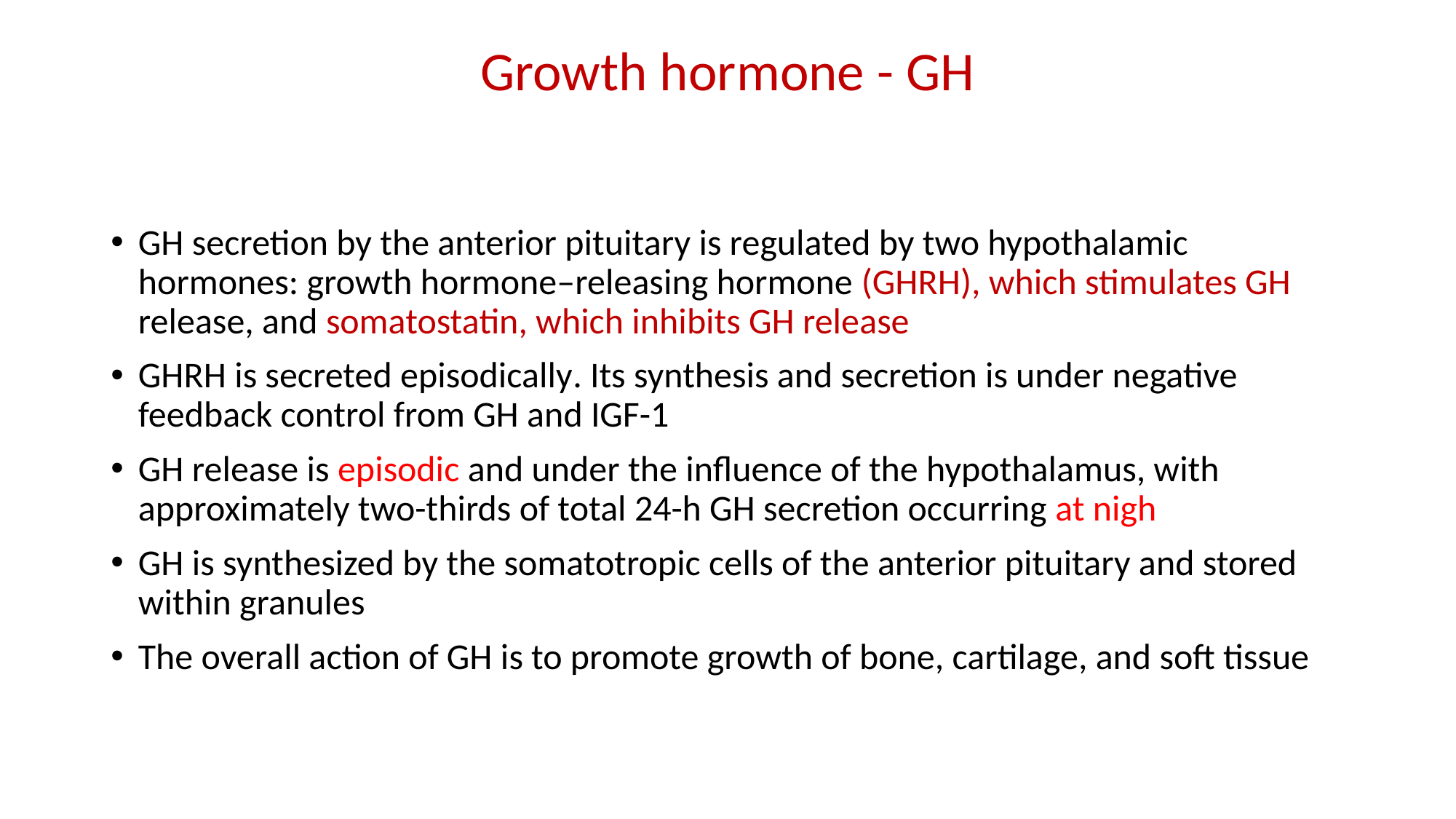

# Growth hormone - GH
GH secretion by the anterior pituitary is regulated by two hypothalamic hormones: growth hormone–releasing hormone (GHRH), which stimulates GH release, and somatostatin, which inhibits GH release
GHRH is secreted episodically. Its synthesis and secretion is under negative feedback control from GH and IGF-1
GH release is episodic and under the influence of the hypothalamus, with approximately two-thirds of total 24-h GH secretion occurring at nigh
GH is synthesized by the somatotropic cells of the anterior pituitary and stored within granules
The overall action of GH is to promote growth of bone, cartilage, and soft tissue